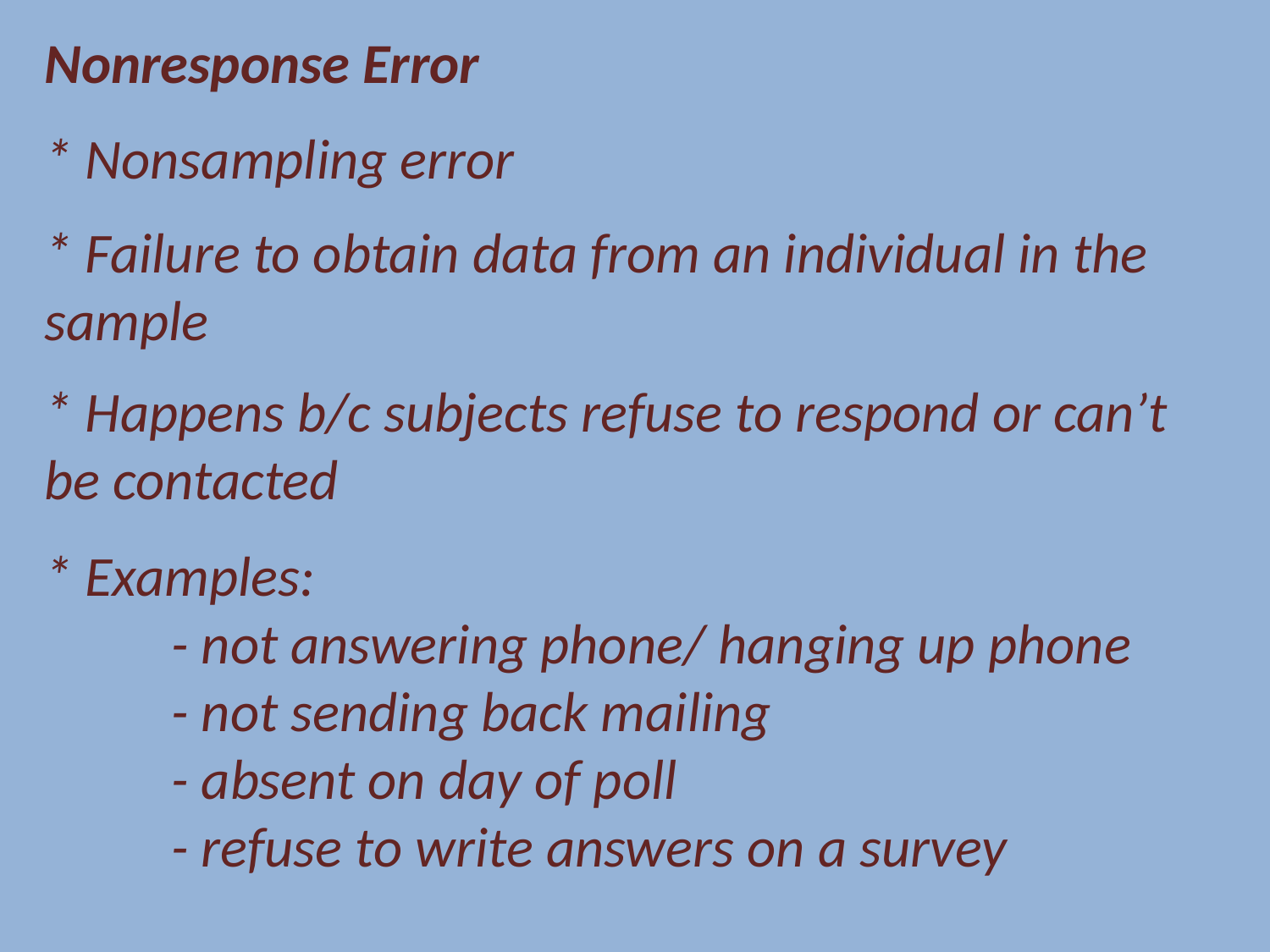

Nonresponse Error
* Nonsampling error
* Failure to obtain data from an individual in the sample
* Happens b/c subjects refuse to respond or can’t be contacted
* Examples:
	- not answering phone/ hanging up phone
	- not sending back mailing
	- absent on day of poll
	- refuse to write answers on a survey